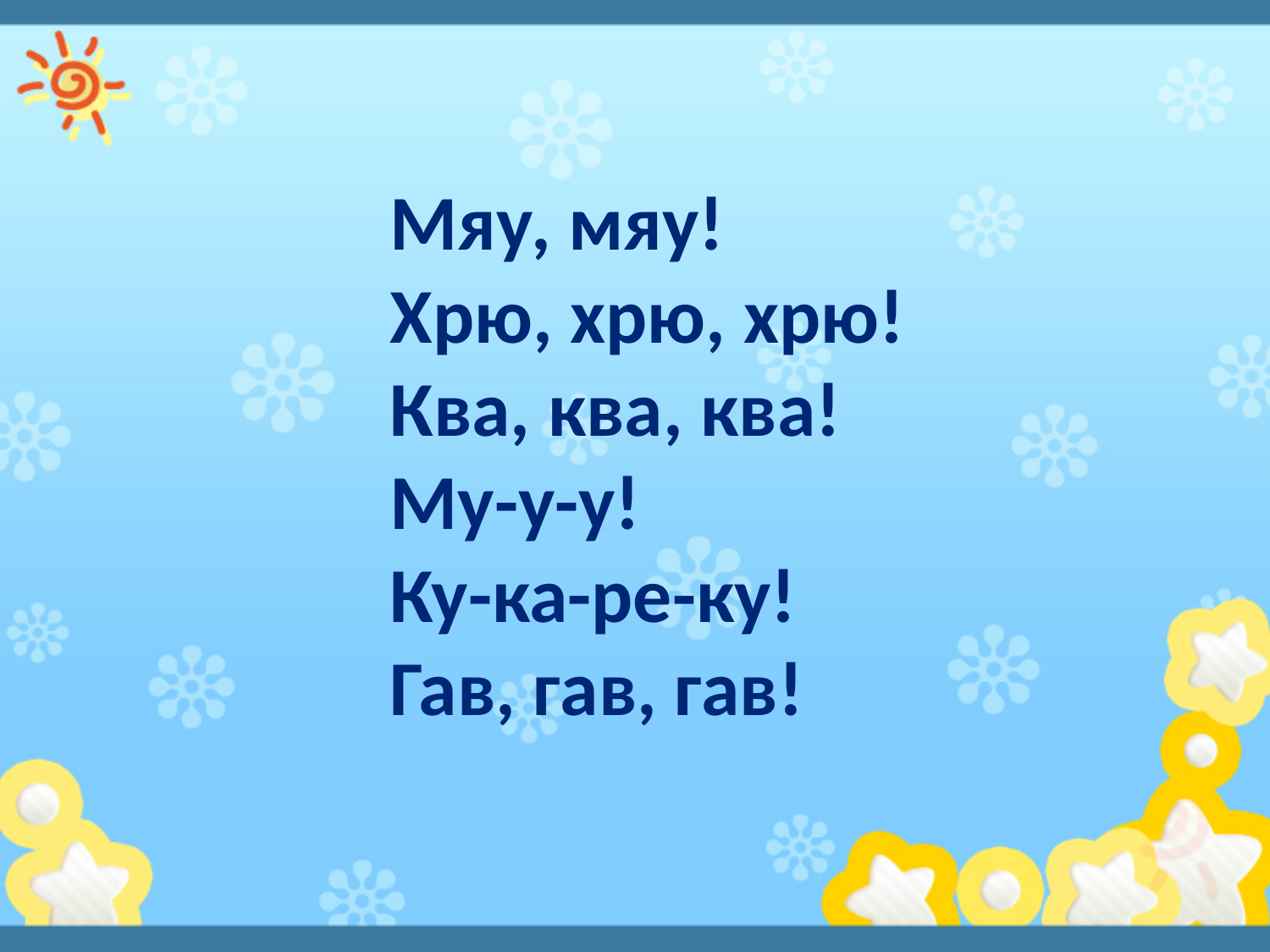

Мяу, мяу!
Хрю, хрю, хрю!
Ква, ква, ква!
Му-у-у!
Ку-ка-ре-ку!
Гав, гав, гав!